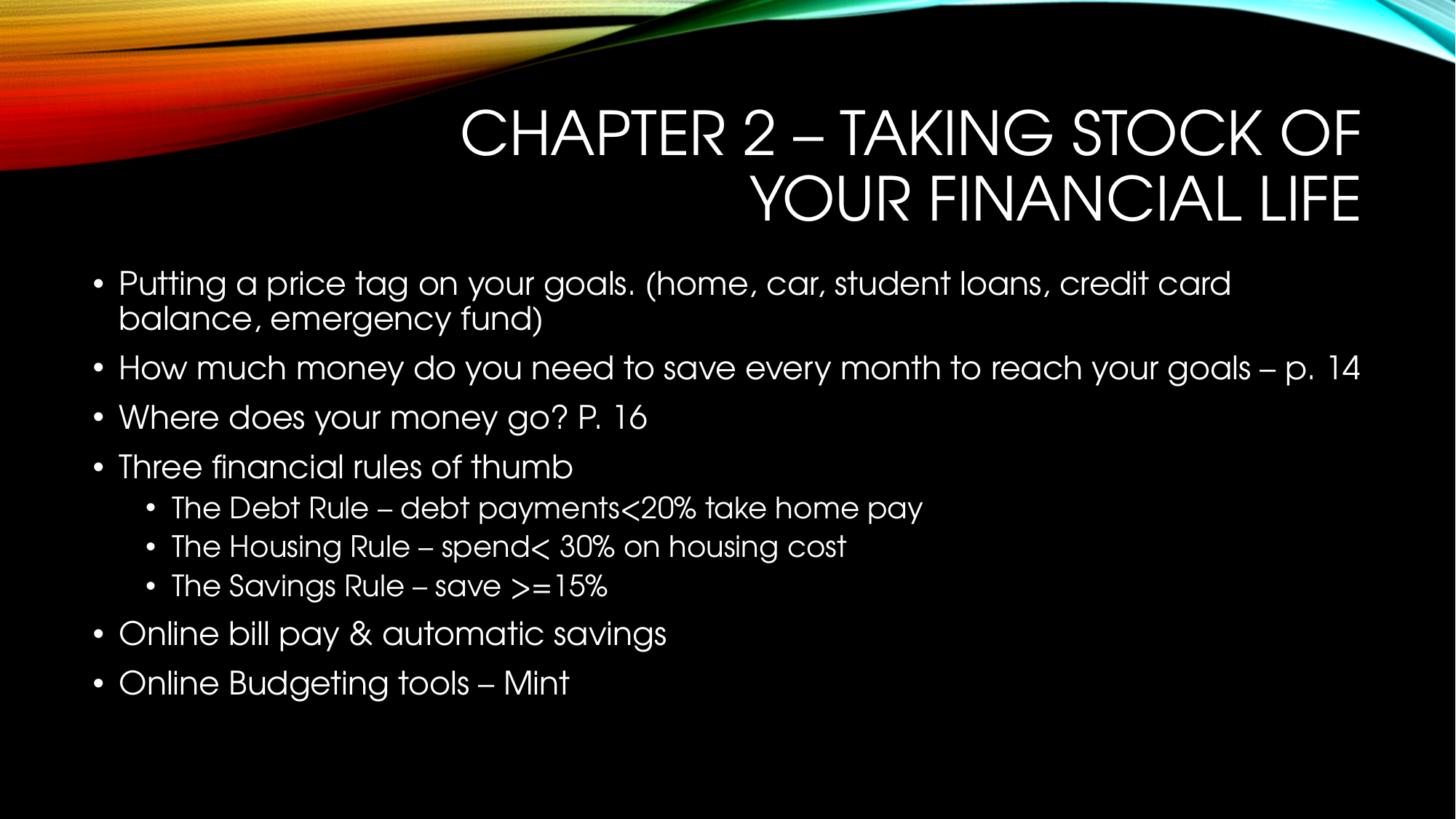

# Chapter 2 – Taking stock of your financial life
Putting a price tag on your goals. (home, car, student loans, credit card balance, emergency fund)
How much money do you need to save every month to reach your goals – p. 14
Where does your money go? P. 16
Three financial rules of thumb
The Debt Rule – debt payments<20% take home pay
The Housing Rule – spend< 30% on housing cost
The Savings Rule – save >=15%
Online bill pay & automatic savings
Online Budgeting tools – Mint